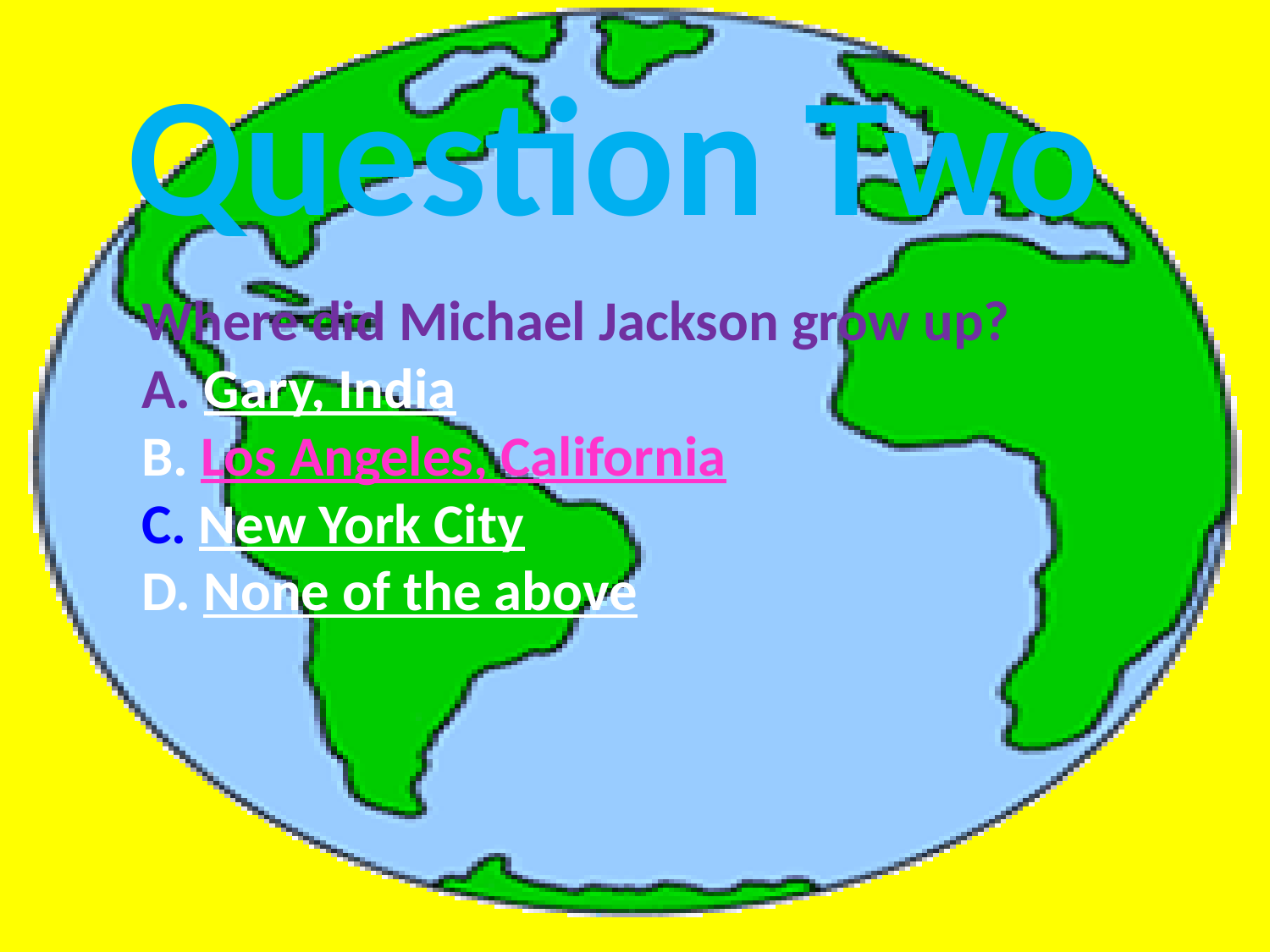

Question Two
Where did Michael Jackson grow up?
A. Gary, India
B. Los Angeles, California
C. New York City
D. None of the above